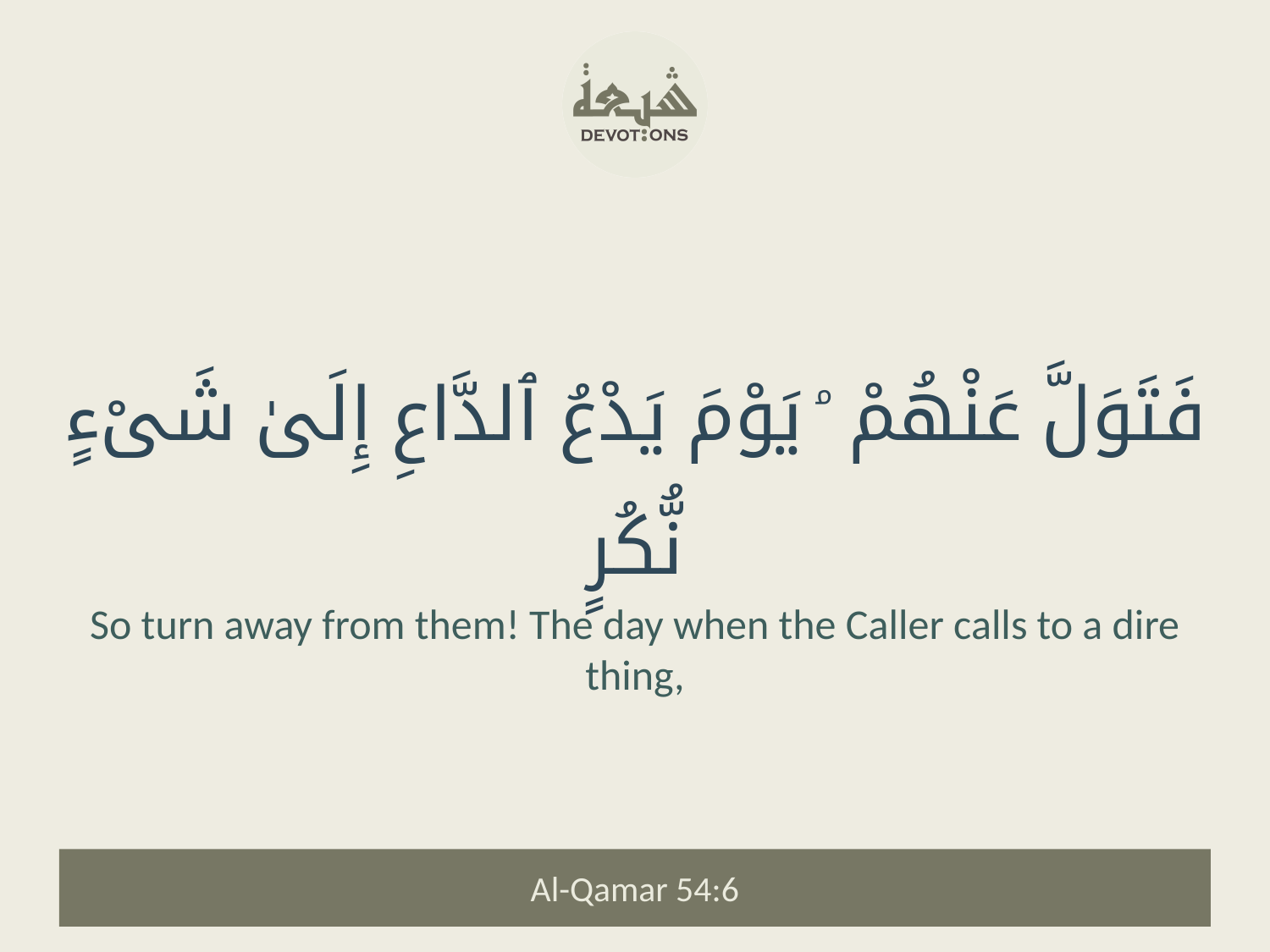

فَتَوَلَّ عَنْهُمْ ۘ يَوْمَ يَدْعُ ٱلدَّاعِ إِلَىٰ شَىْءٍ نُّكُرٍ
So turn away from them! The day when the Caller calls to a dire thing,
Al-Qamar 54:6